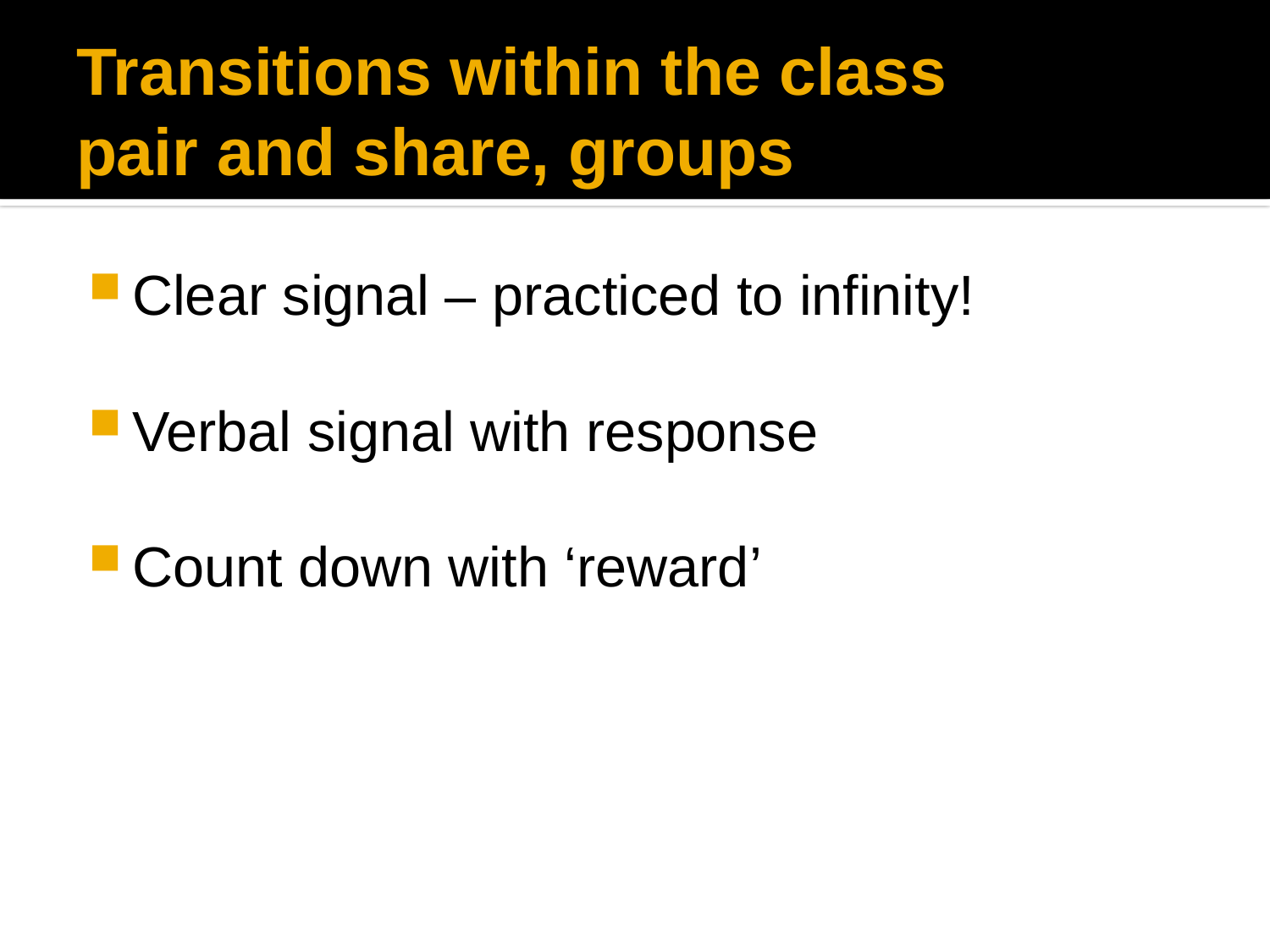

# Transitions within the class pair and share, groups
Clear signal – practiced to infinity!

Verbal signal with response

Count down with ‘reward’